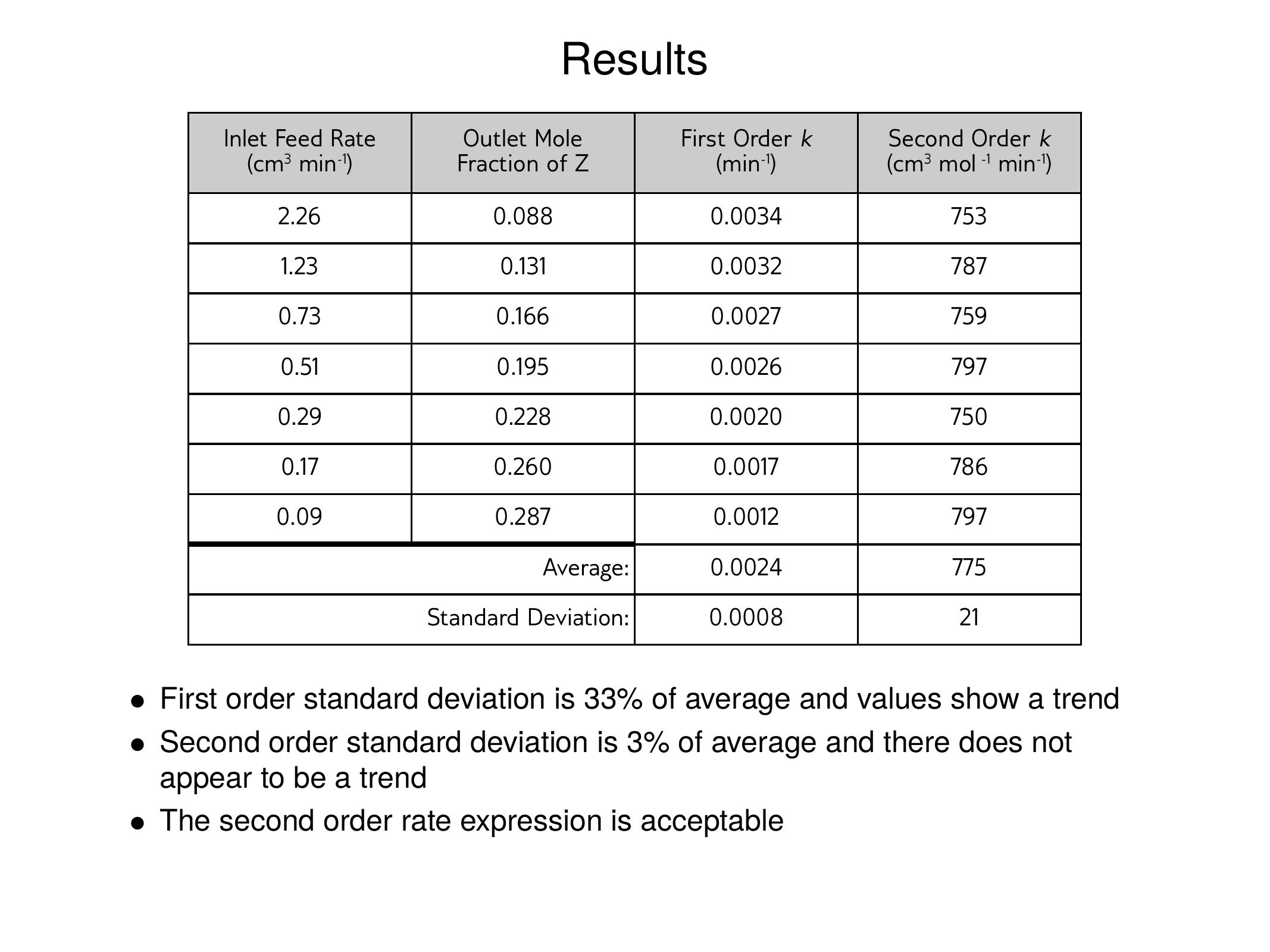

# Results
| Inlet Feed Rate (cm3 min-1) | Outlet Mole Fraction of Z | First Order k (min-1) | Second Order k (cm3 mol -1 min-1) |
| --- | --- | --- | --- |
| 2.26 | 0.088 | 0.0034 | 753 |
| 1.23 | 0.131 | 0.0032 | 787 |
| 0.73 | 0.166 | 0.0027 | 759 |
| 0.51 | 0.195 | 0.0026 | 797 |
| 0.29 | 0.228 | 0.0020 | 750 |
| 0.17 | 0.260 | 0.0017 | 786 |
| 0.09 | 0.287 | 0.0012 | 797 |
| Average: |  | 0.0024 | 775 |
| Standard Deviation: |  | 0.0008 | 21 |
First order standard deviation is 33% of average and values show a trend
Second order standard deviation is 3% of average and there does not appear to be a trend
The second order rate expression is acceptable